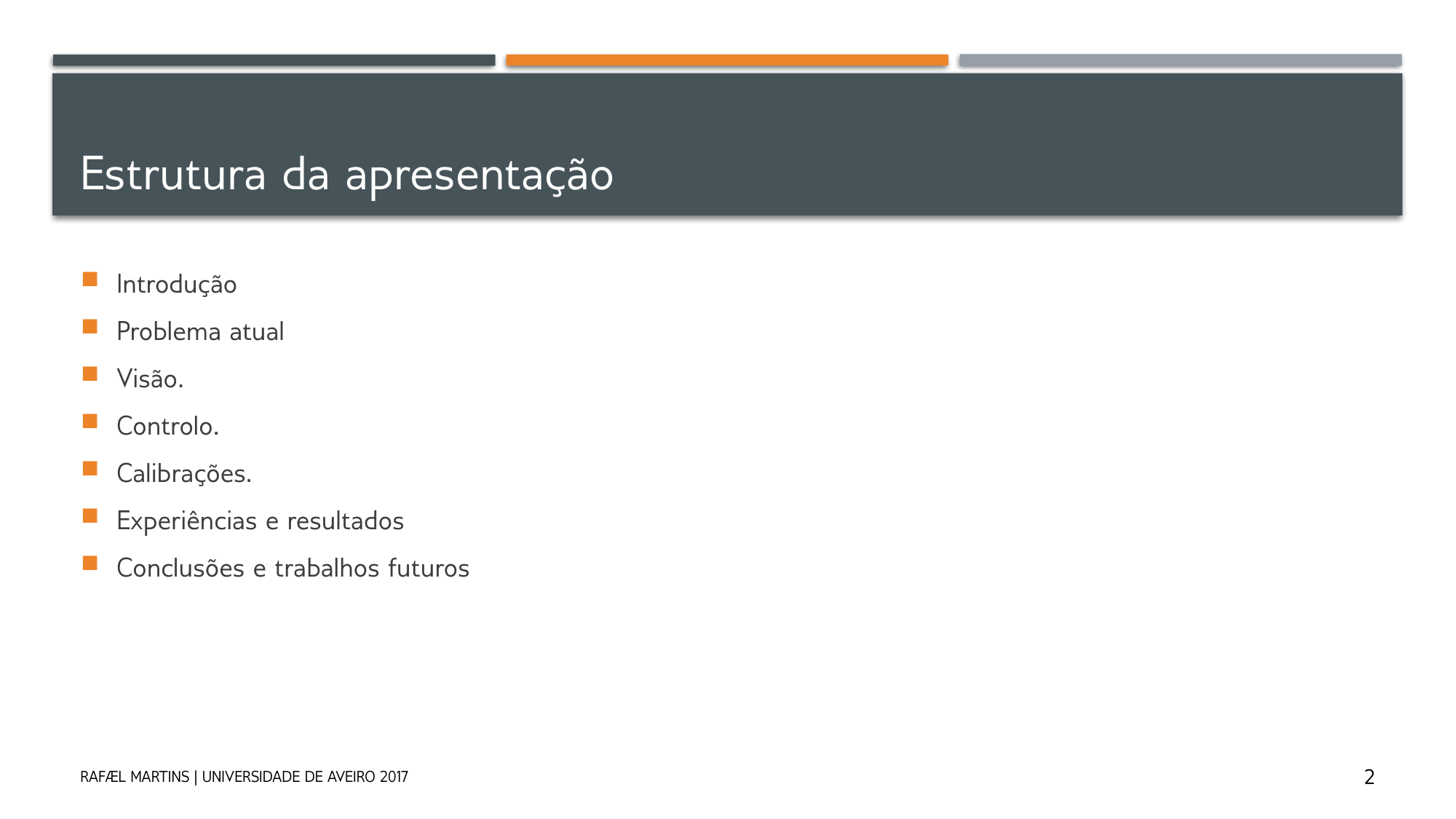

# Estrutura da apresentação
Introdução
Problema atual
Visão.
Controlo.
Calibrações.
Experiências e resultados
Conclusões e trabalhos futuros

Rafael Martins | Universidade de Aveiro 2017
2